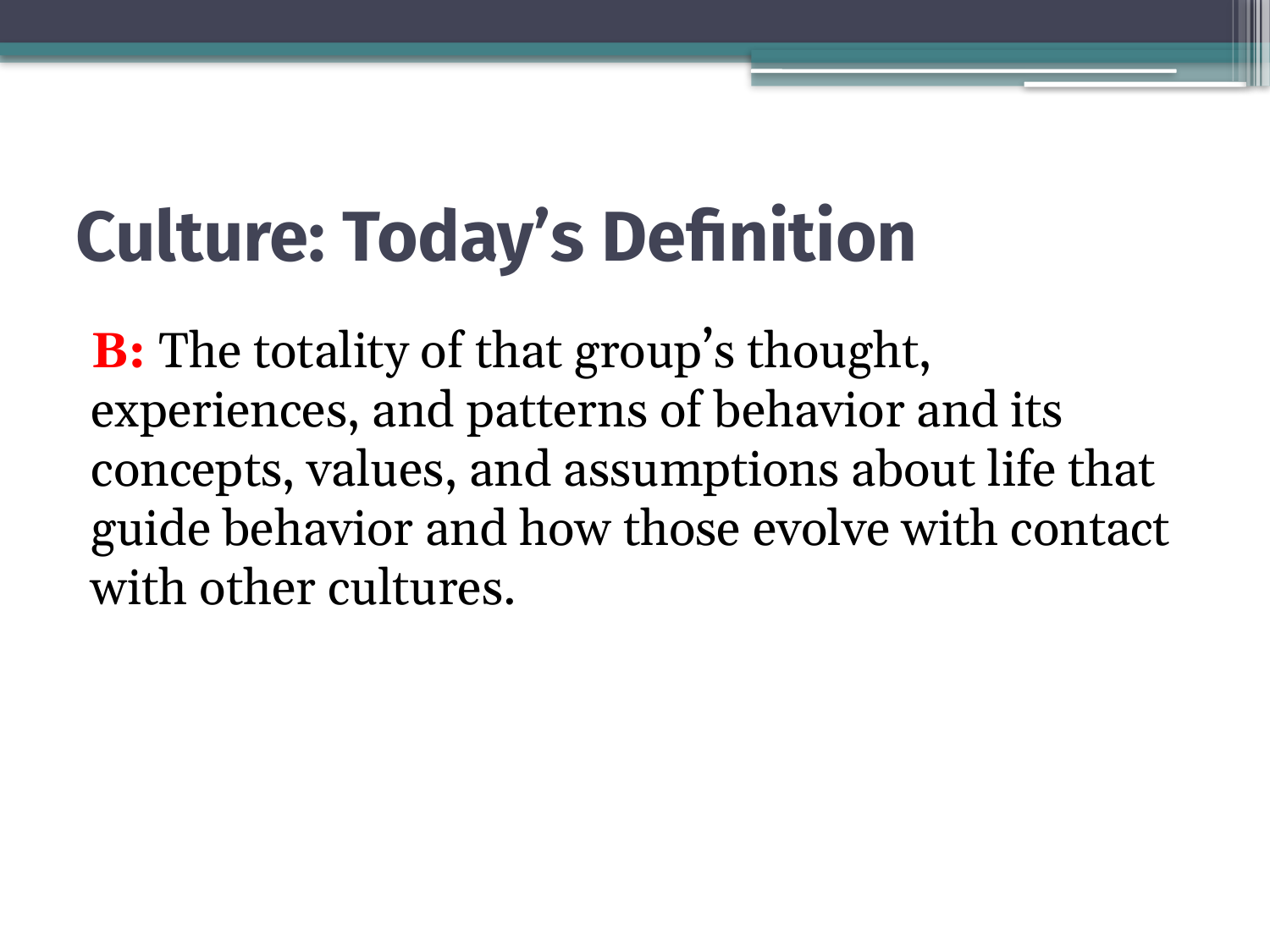

# Culture: Today’s Definition
B: The totality of that group’s thought, experiences, and patterns of behavior and its concepts, values, and assumptions about life that guide behavior and how those evolve with contact with other cultures.